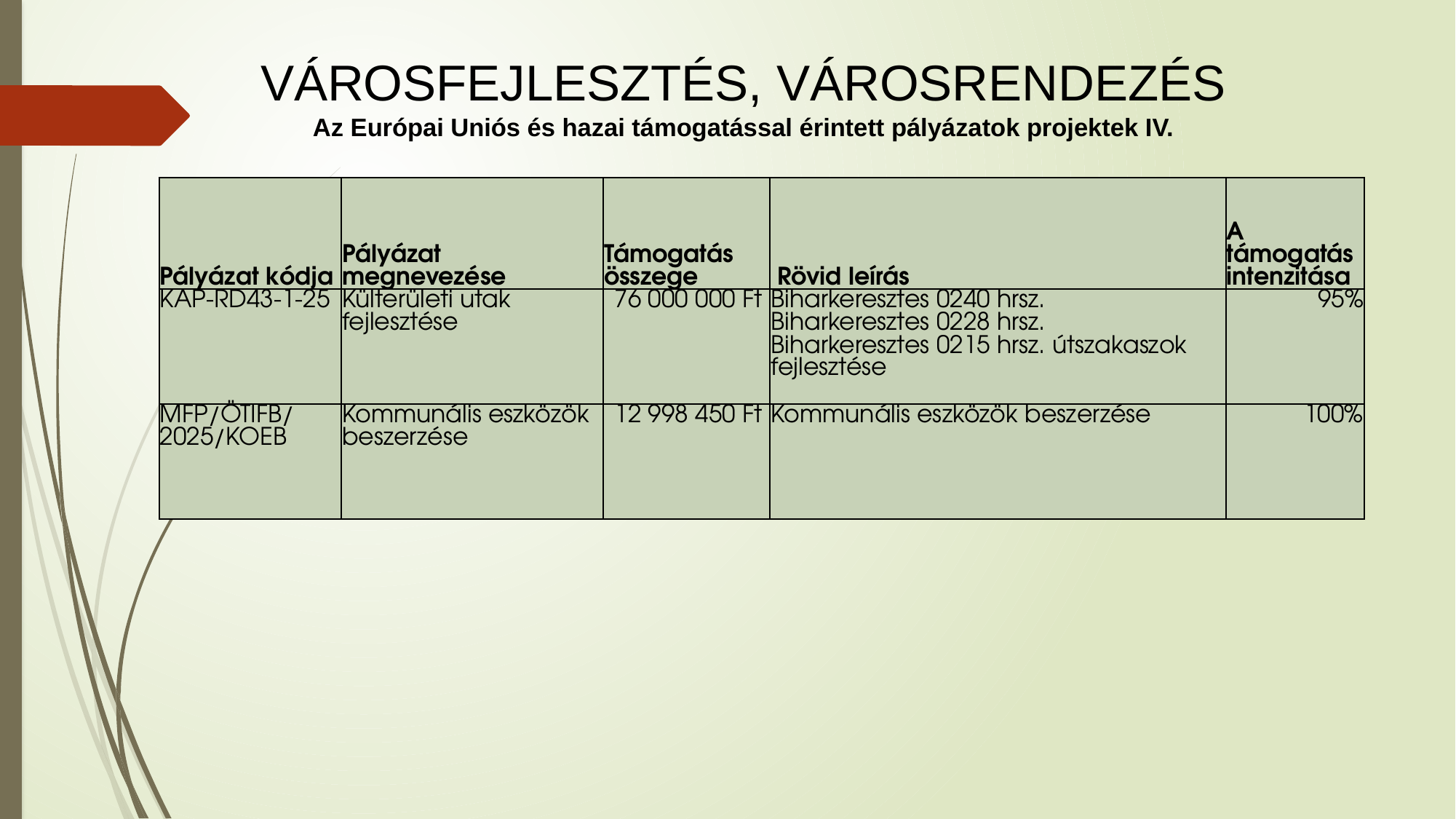

# VÁROSFEJLESZTÉS, VÁROSRENDEZÉS Az Európai Uniós és hazai támogatással érintett pályázatok projektek IV.
| Pályázat kódja | Pályázat megnevezése | Támogatás összege | Rövid leírás | A támogatás intenzitása |
| --- | --- | --- | --- | --- |
| KAP-RD43-1-25 | Külterületi utak fejlesztése | 76 000 000 Ft | Biharkeresztes 0240 hrsz. Biharkeresztes 0228 hrsz. Biharkeresztes 0215 hrsz. útszakaszok fejlesztése | 95% |
| MFP/ÖTIFB/2025/KOEB | Kommunális eszközök beszerzése | 12 998 450 Ft | Kommunális eszközök beszerzése | 100% |